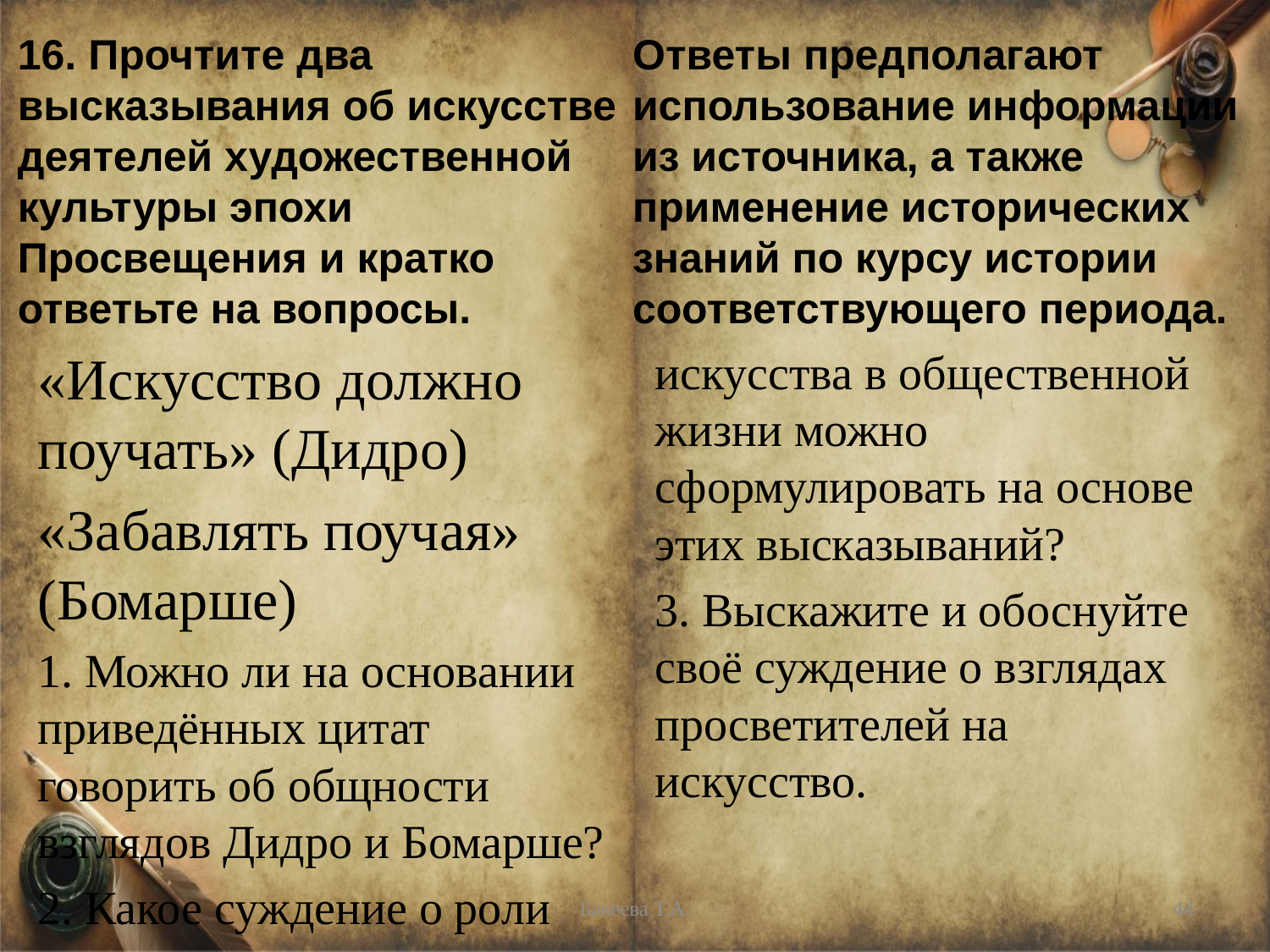

# 16. Прочтите два высказывания об искусстве деятелей художественной культуры эпохи Просвещения и кратко ответьте на вопросы. Ответы предполагают использование информации из источника, а также применение исторических знаний по курсу истории соответствующего периода.
«Искусство должно поучать» (Дидро)
«Забавлять поучая» (Бомарше)
1. Можно ли на основании приведённых цитат говорить об общности взглядов Дидро и Бомарше?
2. Какое суждение о роли искусства в общественной жизни можно сформулировать на основе этих высказываний?
3. Выскажите и обоснуйте своё суждение о взглядах просветителей на искусство.
Бакеева Т.А.
44